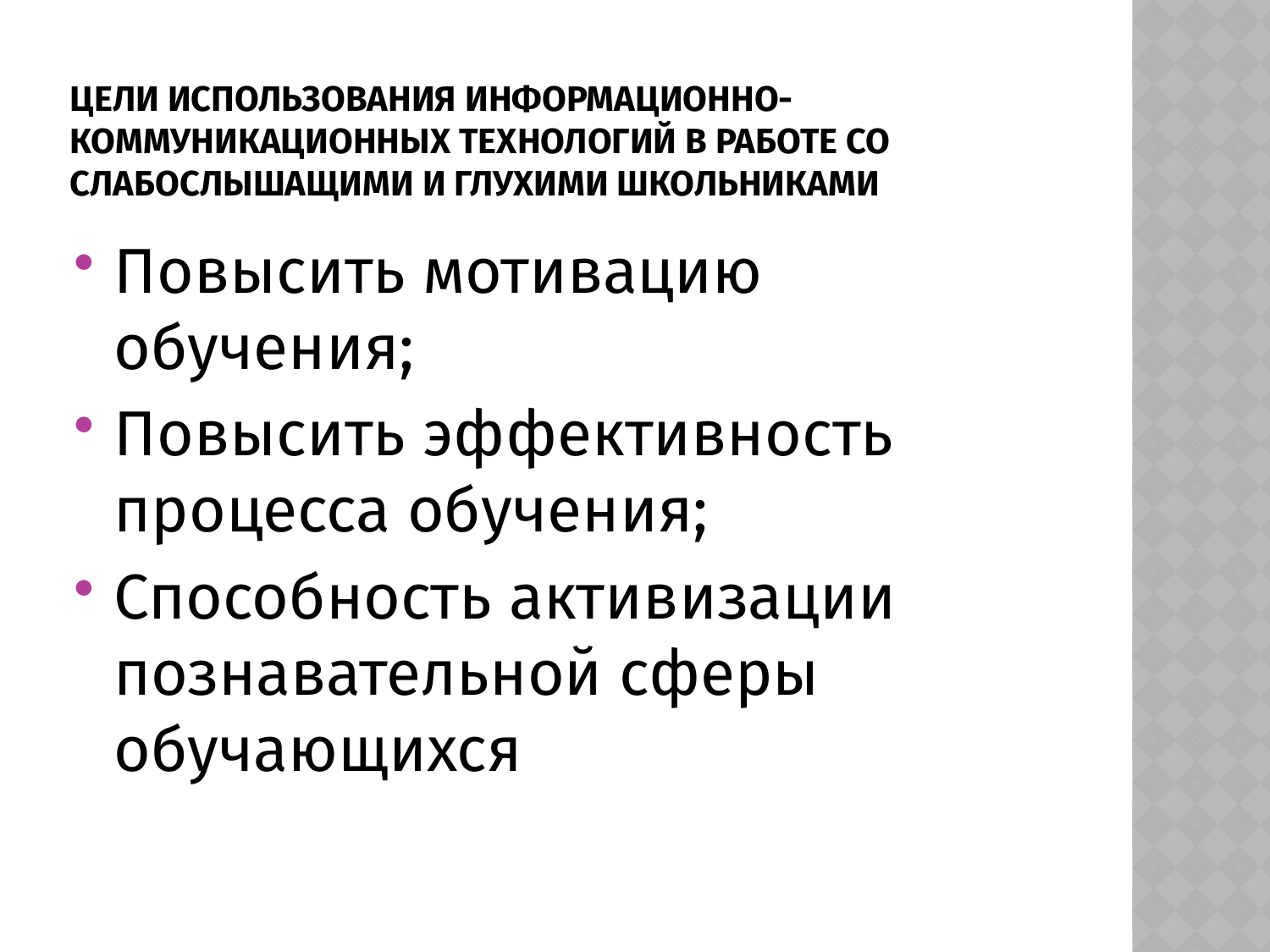

# Цели использования информационно-коммуникационных технологий в работе со слабослышащими и глухими школьниками
Повысить мотивацию обучения;
Повысить эффективность процесса обучения;
Способность активизации познавательной сферы обучающихся